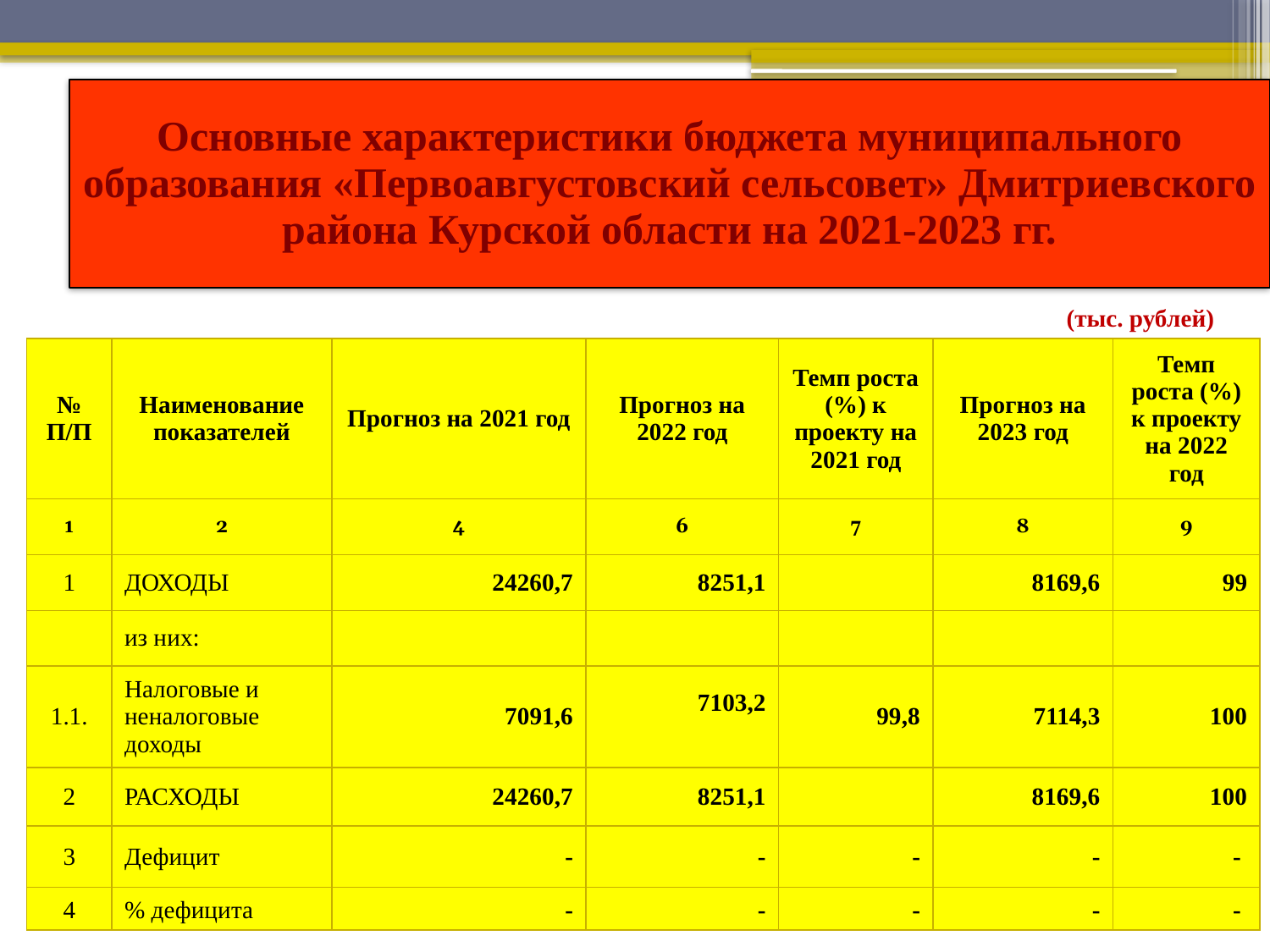

Основные характеристики бюджета муниципального образования «Первоавгустовский сельсовет» Дмитриевского района Курской области на 2021-2023 гг.
(тыс. рублей)
| № П/П | Наименование показателей | Прогноз на 2021 год | Прогноз на 2022 год | Темп роста (%) к проекту на 2021 год | Прогноз на 2023 год | Темп роста (%) к проекту на 2022 год |
| --- | --- | --- | --- | --- | --- | --- |
| 1 | 2 | 4 | 6 | 7 | 8 | 9 |
| 1 | ДОХОДЫ | 24260,7 | 8251,1 |  | 8169,6 | 99 |
|  | из них: |  |  |  |  |  |
| 1.1. | Налоговые и неналоговые доходы | 7091,6 | 7103,2 | 99,8 | 7114,3 | 100 |
| 2 | РАСХОДЫ | 24260,7 | 8251,1 |  | 8169,6 | 100 |
| 3 | Дефицит | - | - | - | - | - |
| 4 | % дефицита | - | - | - | - | - |